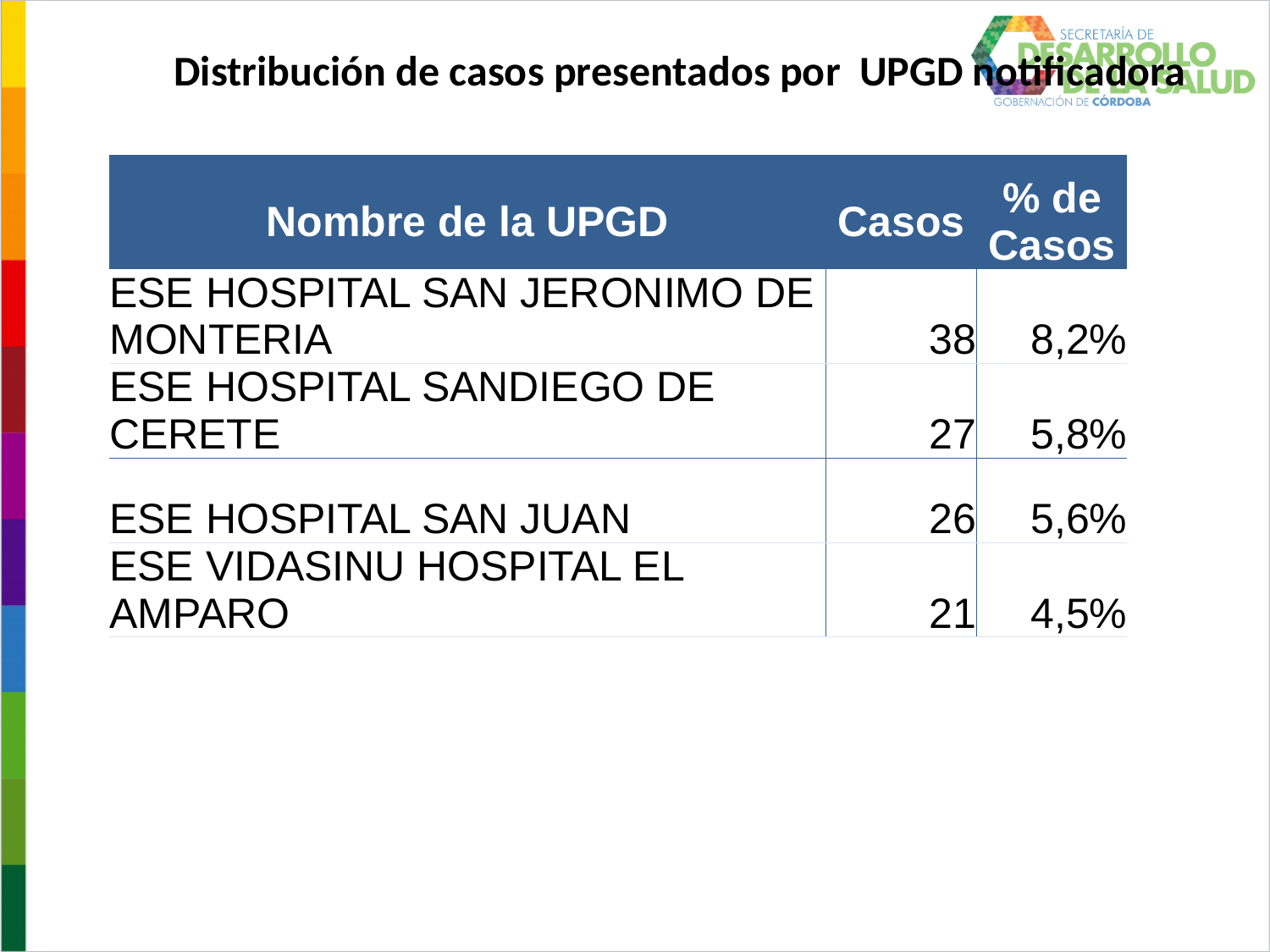

Distribución de casos presentados por  UPGD notificadora
|  | . |  |
| --- | --- | --- |
| Nombre de la UPGD | Casos | % de Casos |
| ESE HOSPITAL SAN JERONIMO DE MONTERIA | 38 | 8,2% |
| ESE HOSPITAL SANDIEGO DE CERETE | 27 | 5,8% |
| ESE HOSPITAL SAN JUAN | 26 | 5,6% |
| ESE VIDASINU HOSPITAL EL AMPARO | 21 | 4,5% |